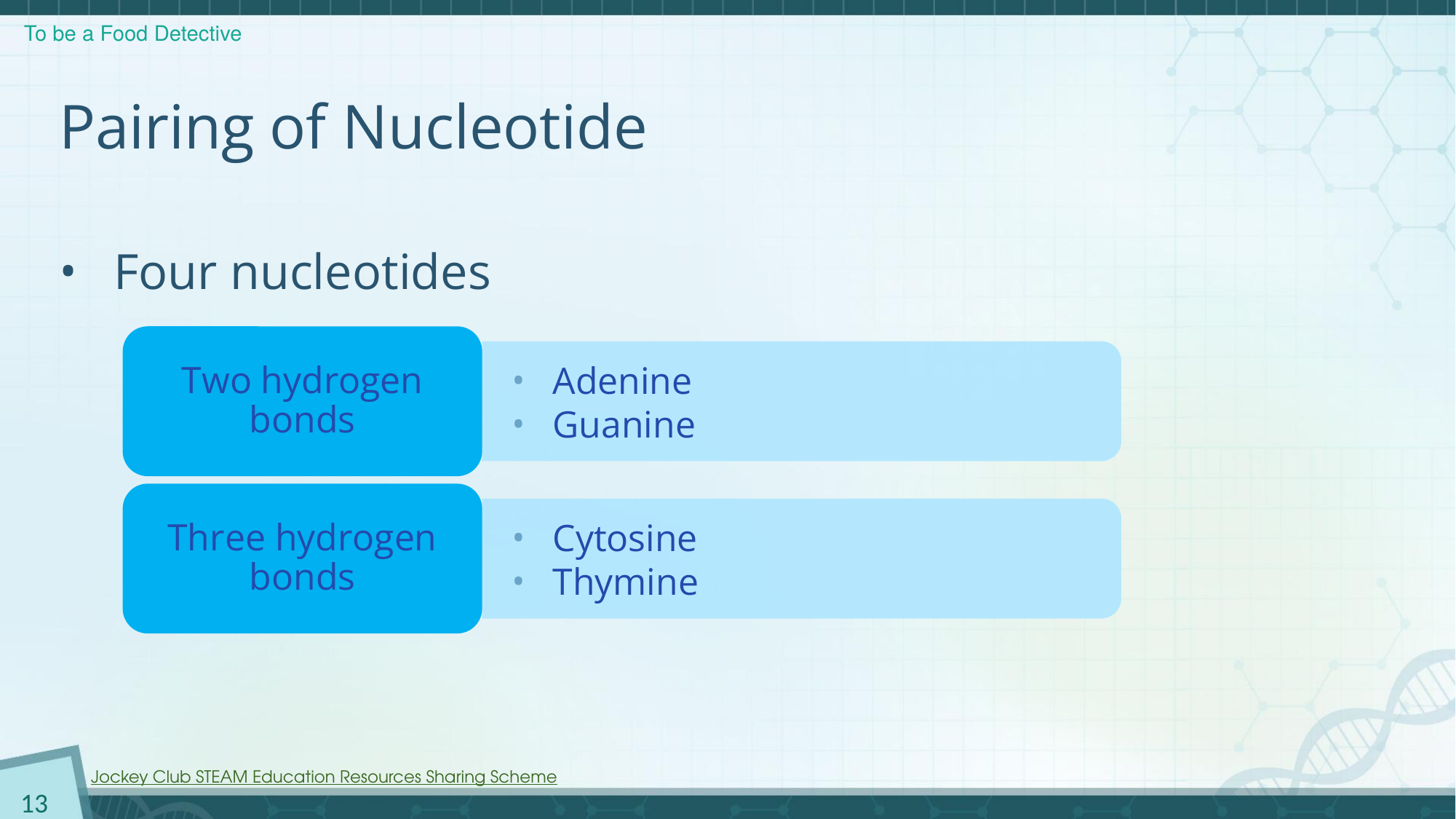

# Pairing of Nucleotide
Four nucleotides

Two hydrogen bonds
Adenine
Guanine

Three hydrogen bonds
Cytosine
Thymine
13